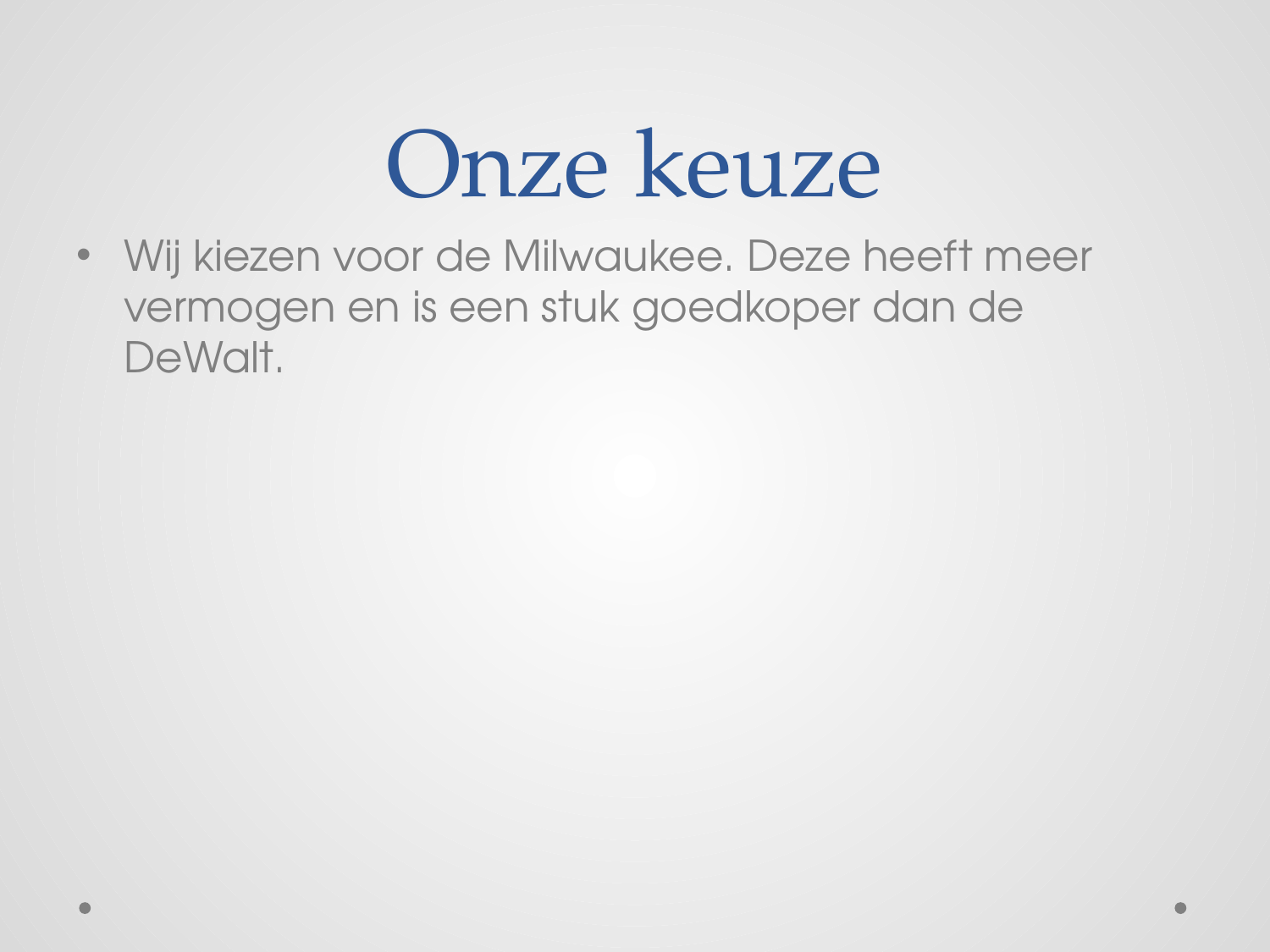

# Onze keuze
Wij kiezen voor de Milwaukee. Deze heeft meer vermogen en is een stuk goedkoper dan de DeWalt.